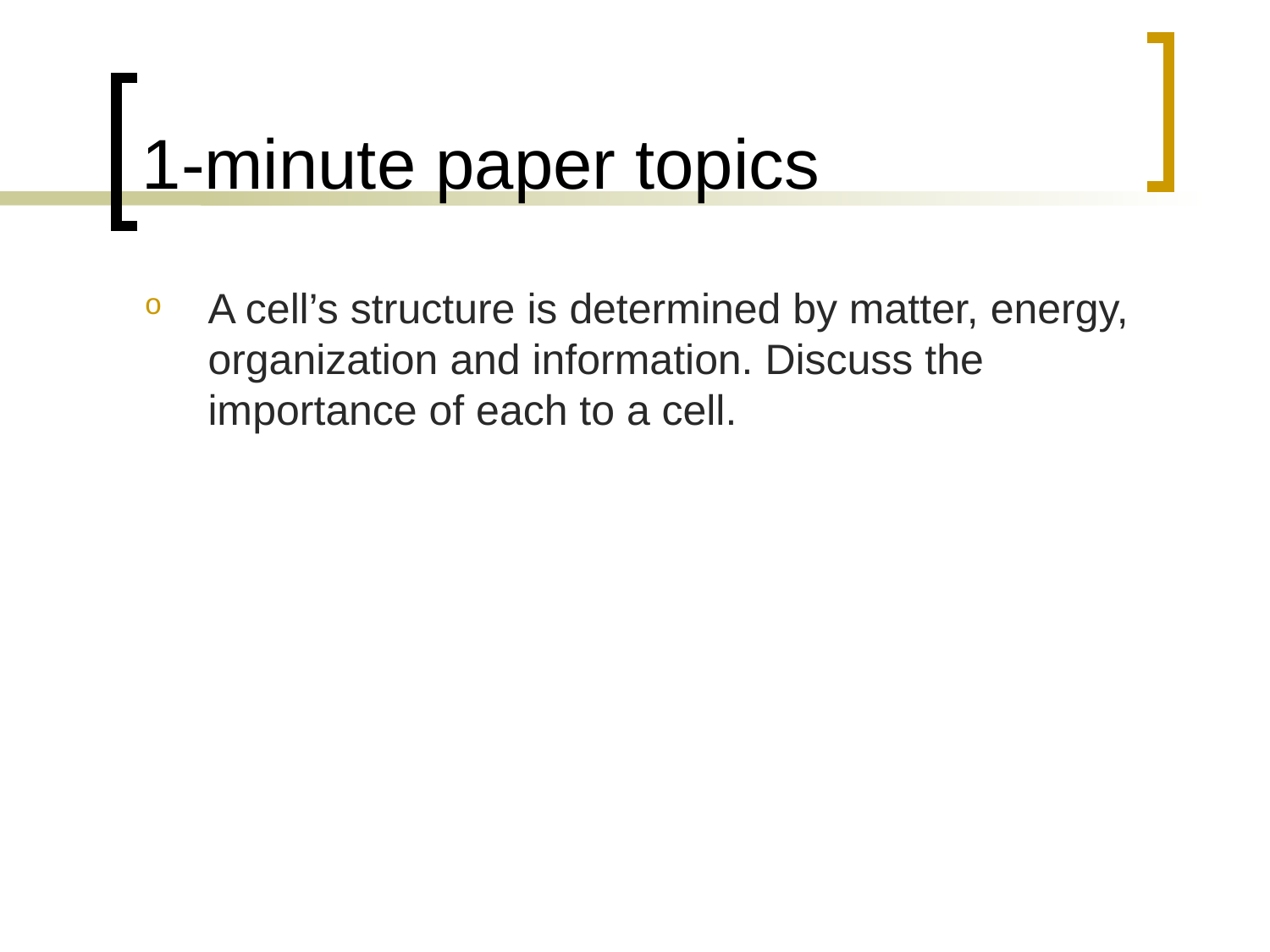

# 1-minute paper topics
A cell’s structure is determined by matter, energy, organization and information. Discuss the importance of each to a cell.